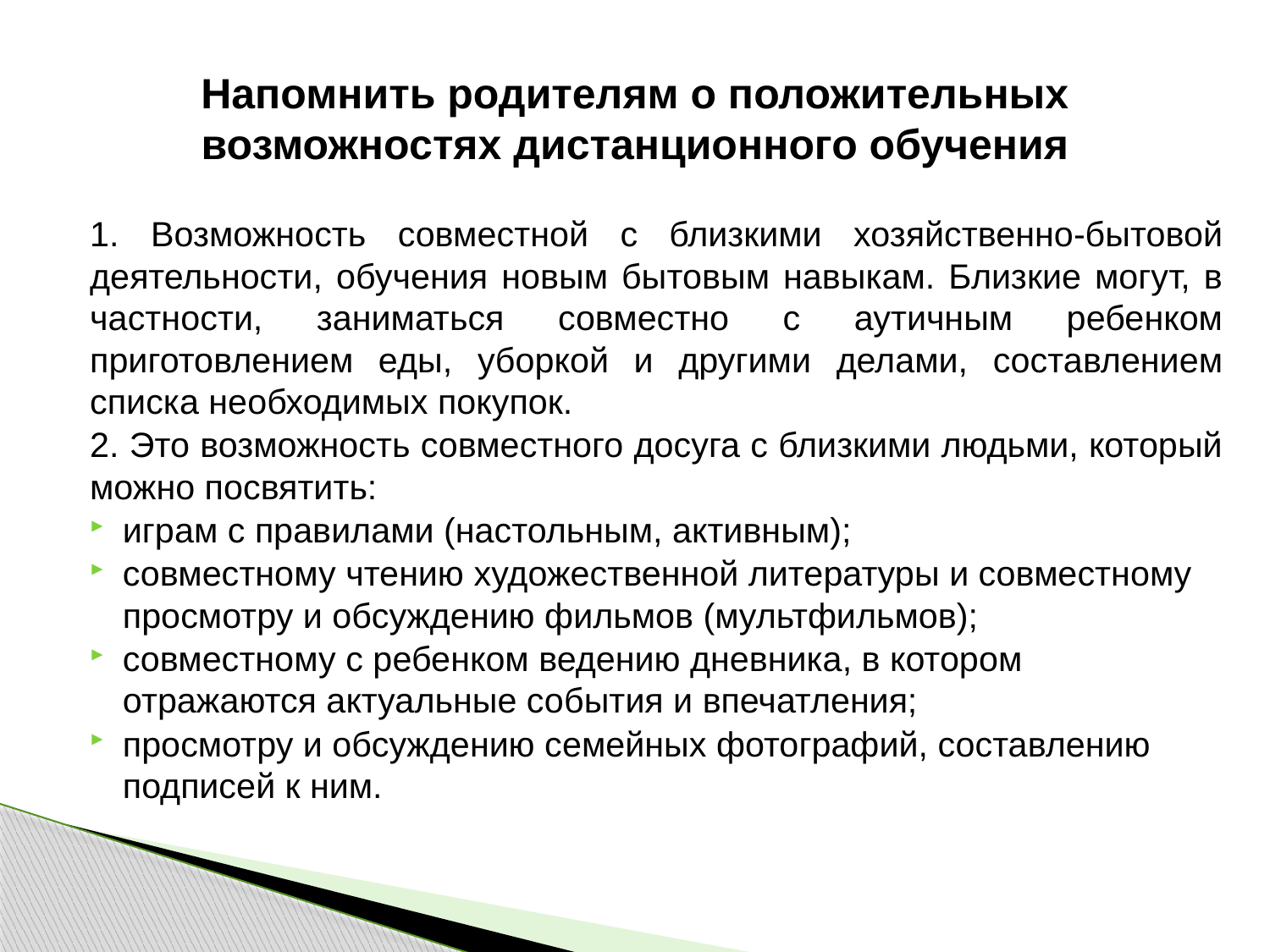

# Напомнить родителям о положительных возможностях дистанционного обучения
1. Возможность совместной с близкими хозяйственно-бытовой деятельности, обучения новым бытовым навыкам. Близкие могут, в частности, заниматься совместно с аутичным ребенком приготовлением еды, уборкой и другими делами, составлением списка необходимых покупок.
2. Это возможность совместного досуга с близкими людьми, который можно посвятить:
играм с правилами (настольным, активным);
совместному чтению художественной литературы и совместному просмотру и обсуждению фильмов (мультфильмов);
совместному с ребенком ведению дневника, в котором отражаются актуальные события и впечатления;
просмотру и обсуждению семейных фотографий, составлению подписей к ним.